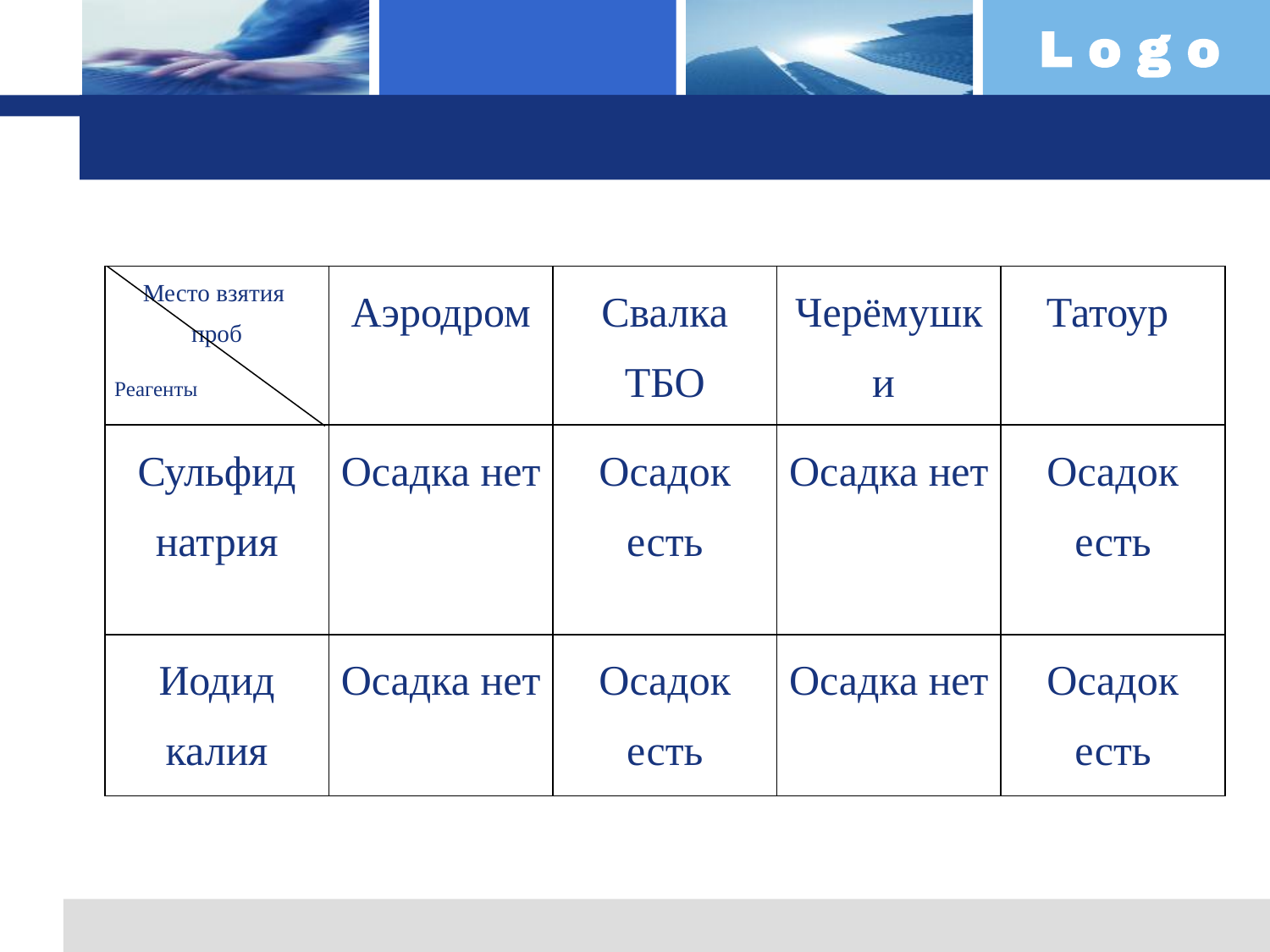

#
| Место взятия проб Реагенты | Аэродром | Свалка ТБО | Черёмушки | Татоур |
| --- | --- | --- | --- | --- |
| Сульфид натрия | Осадка нет | Осадок есть | Осадка нет | Осадок есть |
| Иодид калия | Осадка нет | Осадок есть | Осадка нет | Осадок есть |